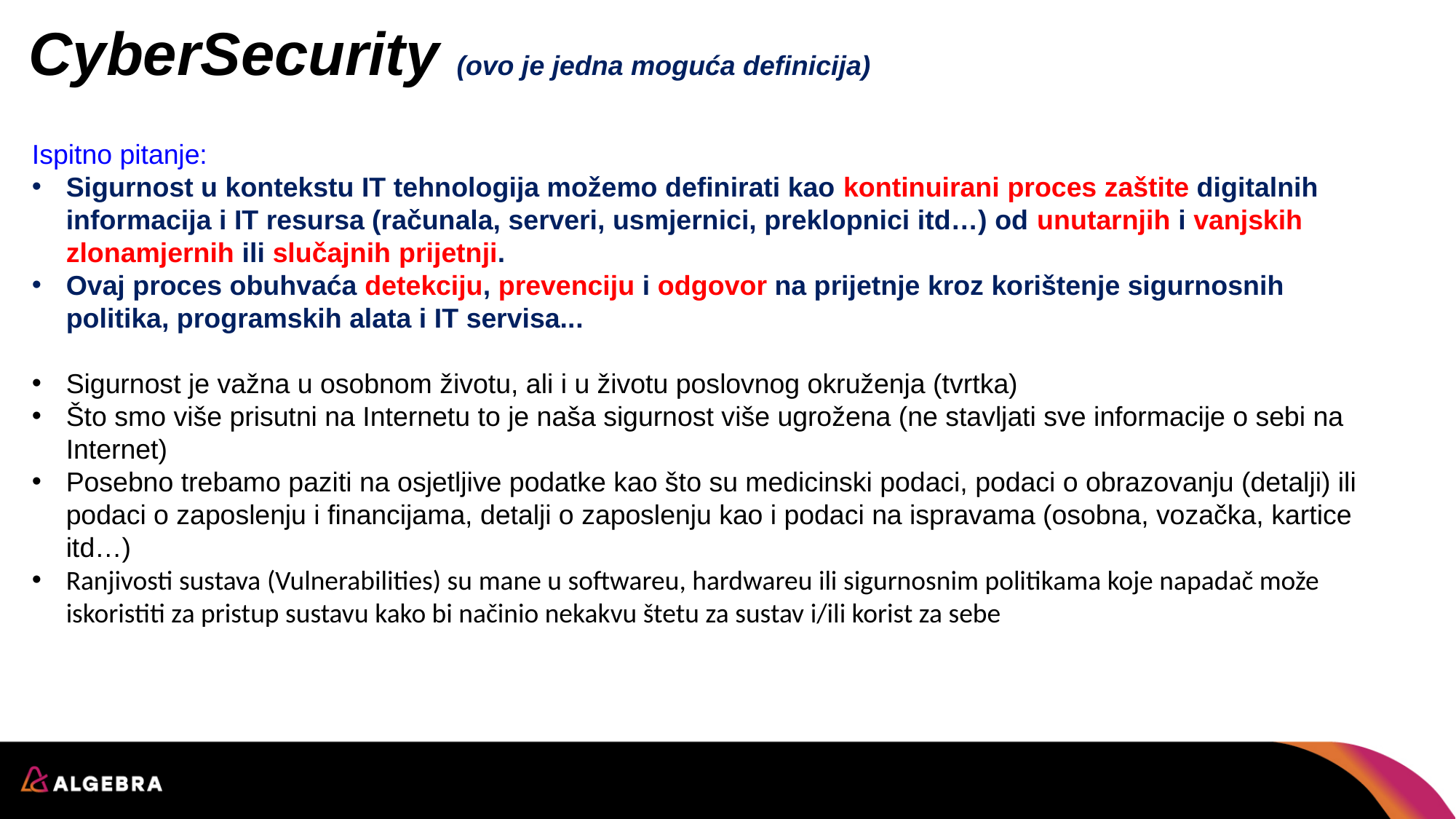

# CyberSecurity (ovo je jedna moguća definicija)
Ispitno pitanje:
Sigurnost u kontekstu IT tehnologija možemo definirati kao kontinuirani proces zaštite digitalnih informacija i IT resursa (računala, serveri, usmjernici, preklopnici itd…) od unutarnjih i vanjskih zlonamjernih ili slučajnih prijetnji.
Ovaj proces obuhvaća detekciju, prevenciju i odgovor na prijetnje kroz korištenje sigurnosnih politika, programskih alata i IT servisa...

Sigurnost je važna u osobnom životu, ali i u životu poslovnog okruženja (tvrtka)
Što smo više prisutni na Internetu to je naša sigurnost više ugrožena (ne stavljati sve informacije o sebi na Internet)
Posebno trebamo paziti na osjetljive podatke kao što su medicinski podaci, podaci o obrazovanju (detalji) ili podaci o zaposlenju i financijama, detalji o zaposlenju kao i podaci na ispravama (osobna, vozačka, kartice itd…)
Ranjivosti sustava (Vulnerabilities) su mane u softwareu, hardwareu ili sigurnosnim politikama koje napadač može iskoristiti za pristup sustavu kako bi načinio nekakvu štetu za sustav i/ili korist za sebe